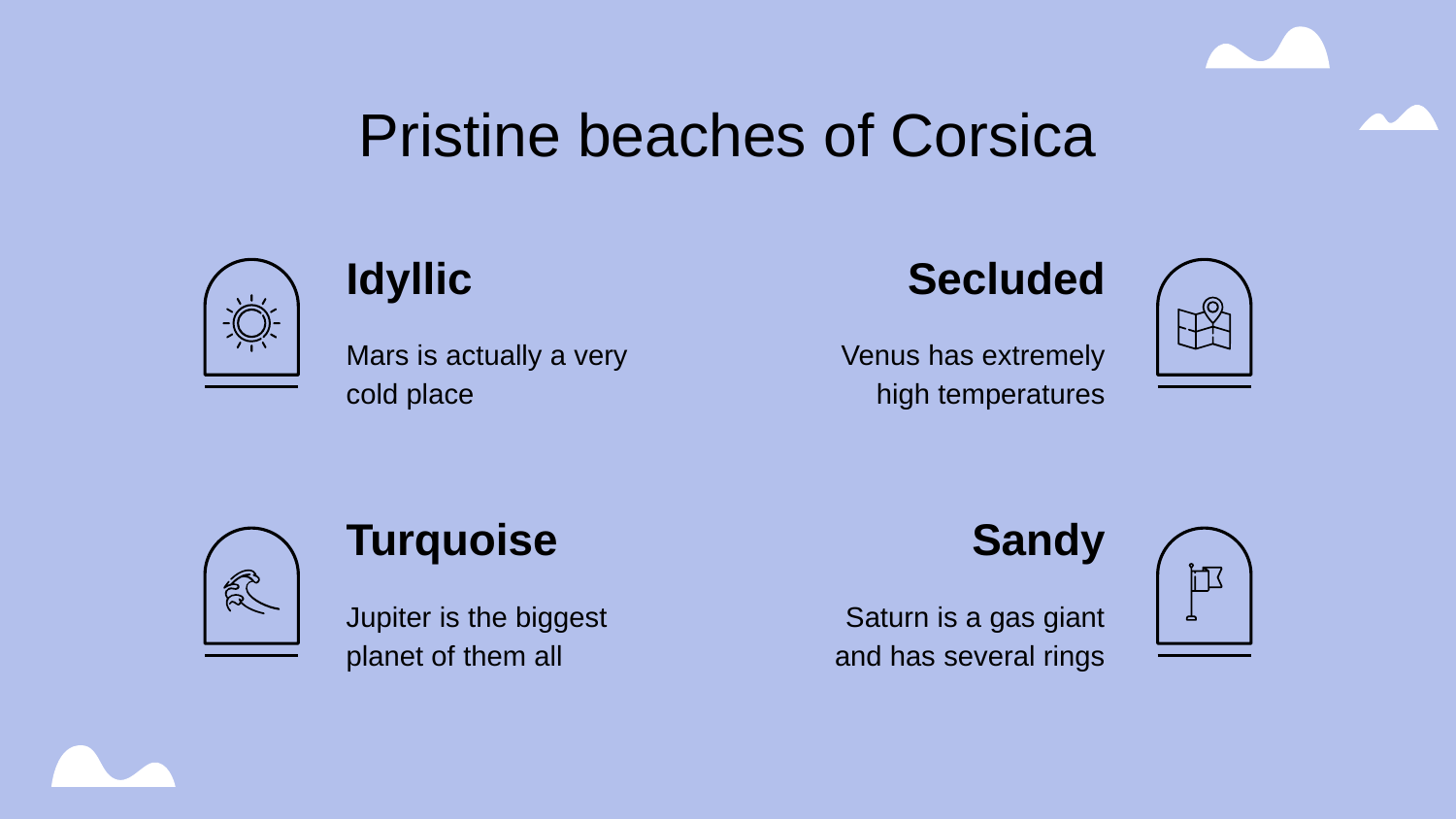

# Pristine beaches of Corsica
Idyllic
Secluded

Mars is actually a very cold place
Venus has extremely high temperatures
Turquoise
Sandy

Jupiter is the biggest planet of them all
Saturn is a gas giant and has several rings